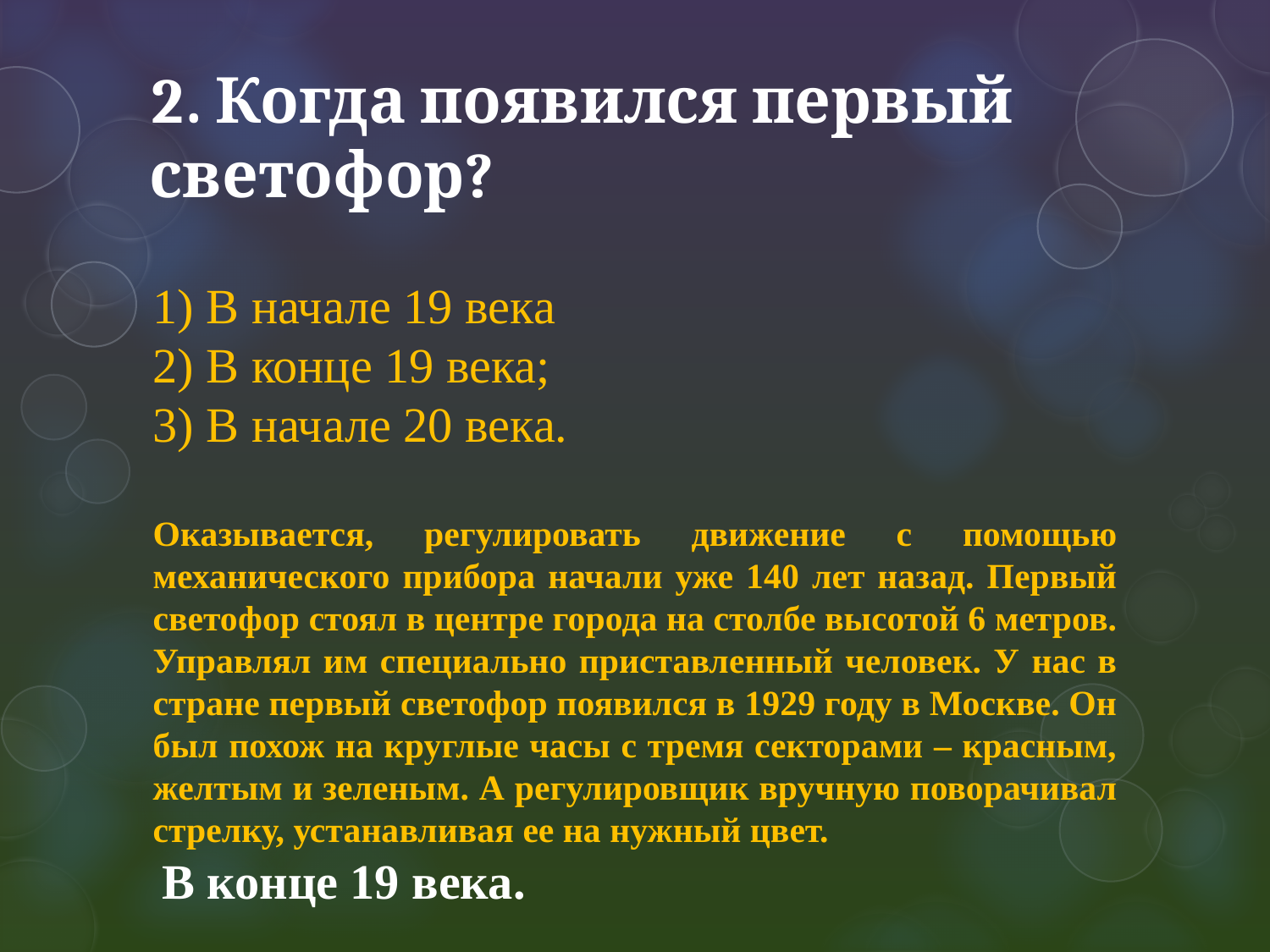

| 2. Когда появился первый светофор? |
| --- |
#

1) В начале 19 века
2) В конце 19 века;
3) В начале 20 века.

Оказывается, регулировать движение с помощью механического прибора начали уже 140 лет назад. Первый светофор стоял в центре города на столбе высотой 6 метров. Управлял им специально приставленный человек. У нас в стране первый светофор появился в 1929 году в Москве. Он был похож на круглые часы с тремя секторами – красным, желтым и зеленым. А регулировщик вручную поворачивал стрелку, устанавливая ее на нужный цвет.
 В конце 19 века.